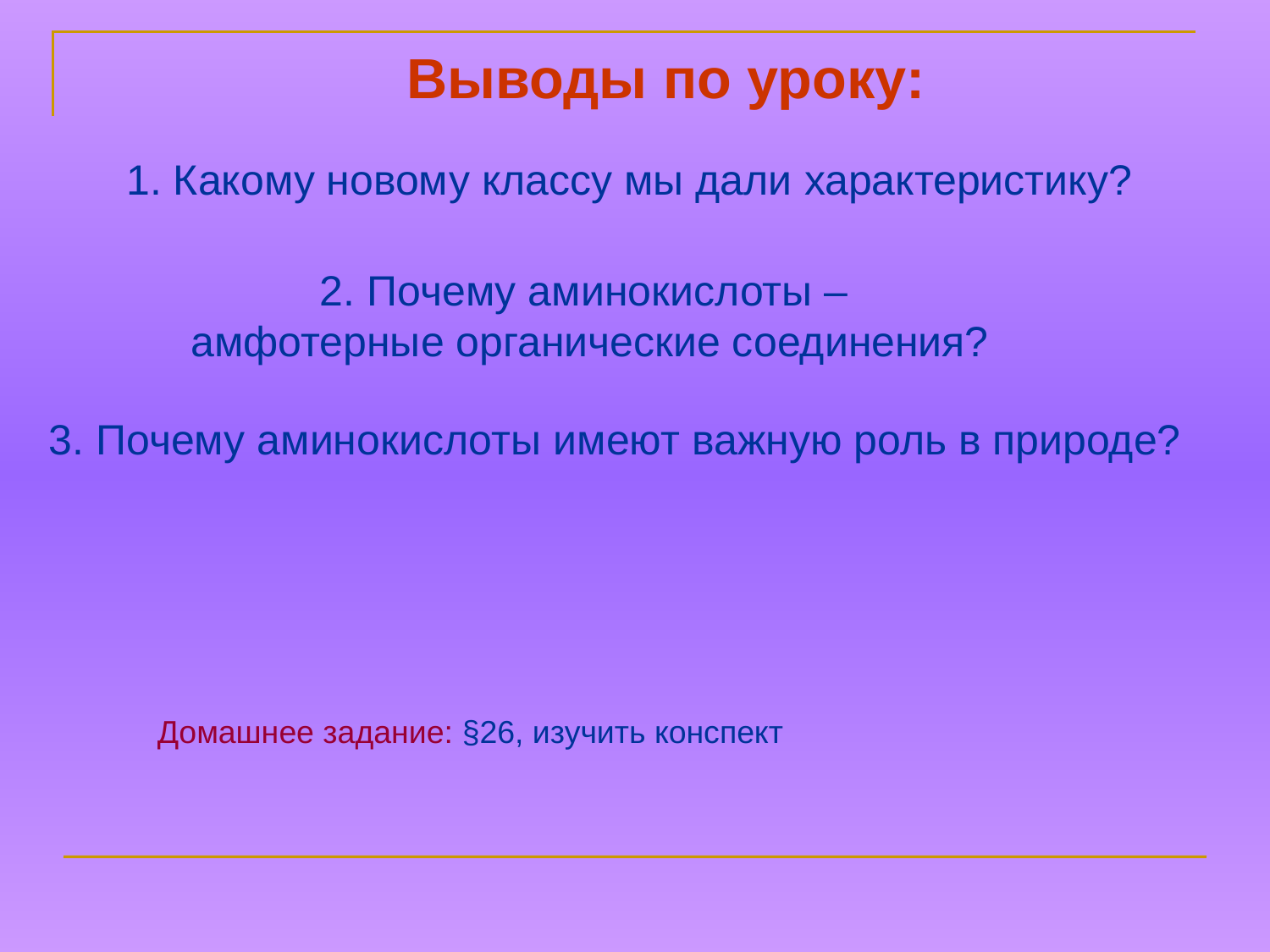

Выводы по уроку:
1. Какому новому классу мы дали характеристику?
# 2. Почему аминокислоты – амфотерные органические соединения?
3. Почему аминокислоты имеют важную роль в природе?
Домашнее задание: §26, изучить конспект